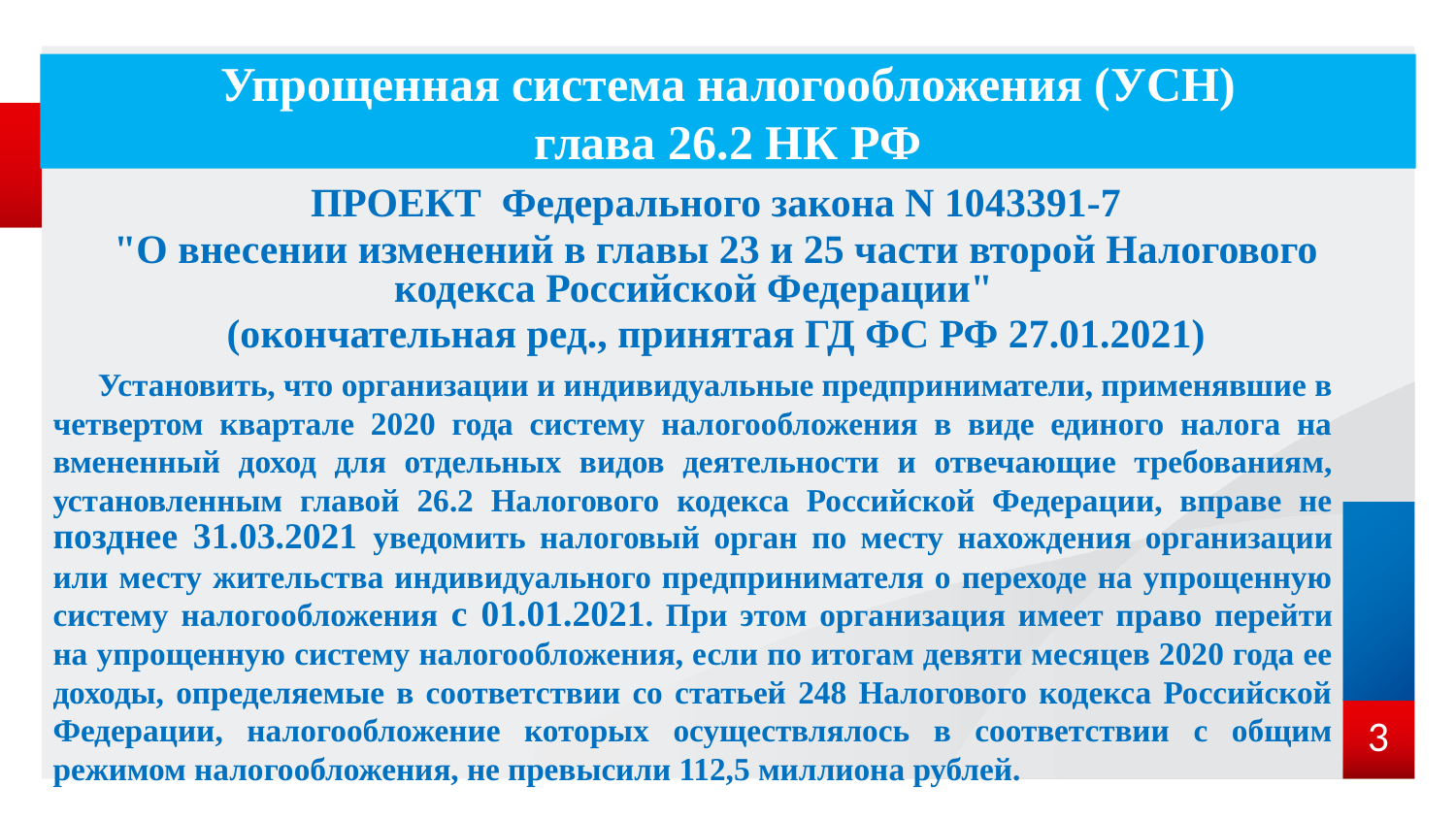

# Упрощенная система налогообложения (УСН) глава 26.2 НК РФ
ПРОЕКТ  Федерального закона N 1043391-7
"О внесении изменений в главы 23 и 25 части второй Налогового кодекса Российской Федерации"
(окончательная ред., принятая ГД ФС РФ 27.01.2021)
Установить, что организации и индивидуальные предприниматели, применявшие в четвертом квартале 2020 года систему налогообложения в виде единого налога на вмененный доход для отдельных видов деятельности и отвечающие требованиям, установленным главой 26.2 Налогового кодекса Российской Федерации, вправе не позднее 31.03.2021 уведомить налоговый орган по месту нахождения организации или месту жительства индивидуального предпринимателя о переходе на упрощенную систему налогообложения с 01.01.2021. При этом организация имеет право перейти на упрощенную систему налогообложения, если по итогам девяти месяцев 2020 года ее доходы, определяемые в соответствии со статьей 248 Налогового кодекса Российской Федерации, налогообложение которых осуществлялось в соответствии с общим режимом налогообложения, не превысили 112,5 миллиона рублей.

3